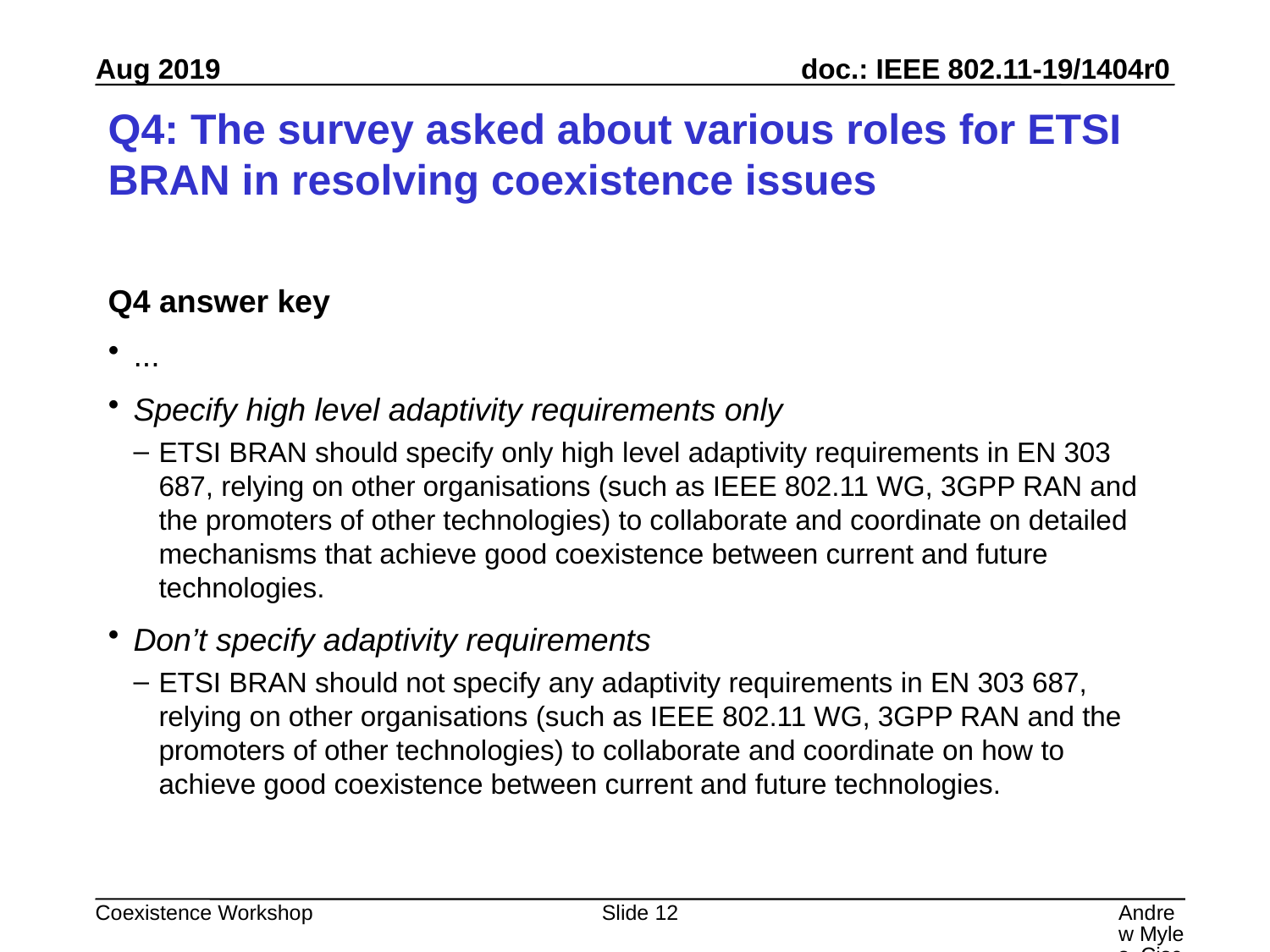

# Q4: The survey asked about various roles for ETSI BRAN in resolving coexistence issues
Q4 answer key
...
Specify high level adaptivity requirements only
ETSI BRAN should specify only high level adaptivity requirements in EN 303 687, relying on other organisations (such as IEEE 802.11 WG, 3GPP RAN and the promoters of other technologies) to collaborate and coordinate on detailed mechanisms that achieve good coexistence between current and future technologies.
Don’t specify adaptivity requirements
ETSI BRAN should not specify any adaptivity requirements in EN 303 687, relying on other organisations (such as IEEE 802.11 WG, 3GPP RAN and the promoters of other technologies) to collaborate and coordinate on how to achieve good coexistence between current and future technologies.
Slide 12
Andrew Myles, Cisco